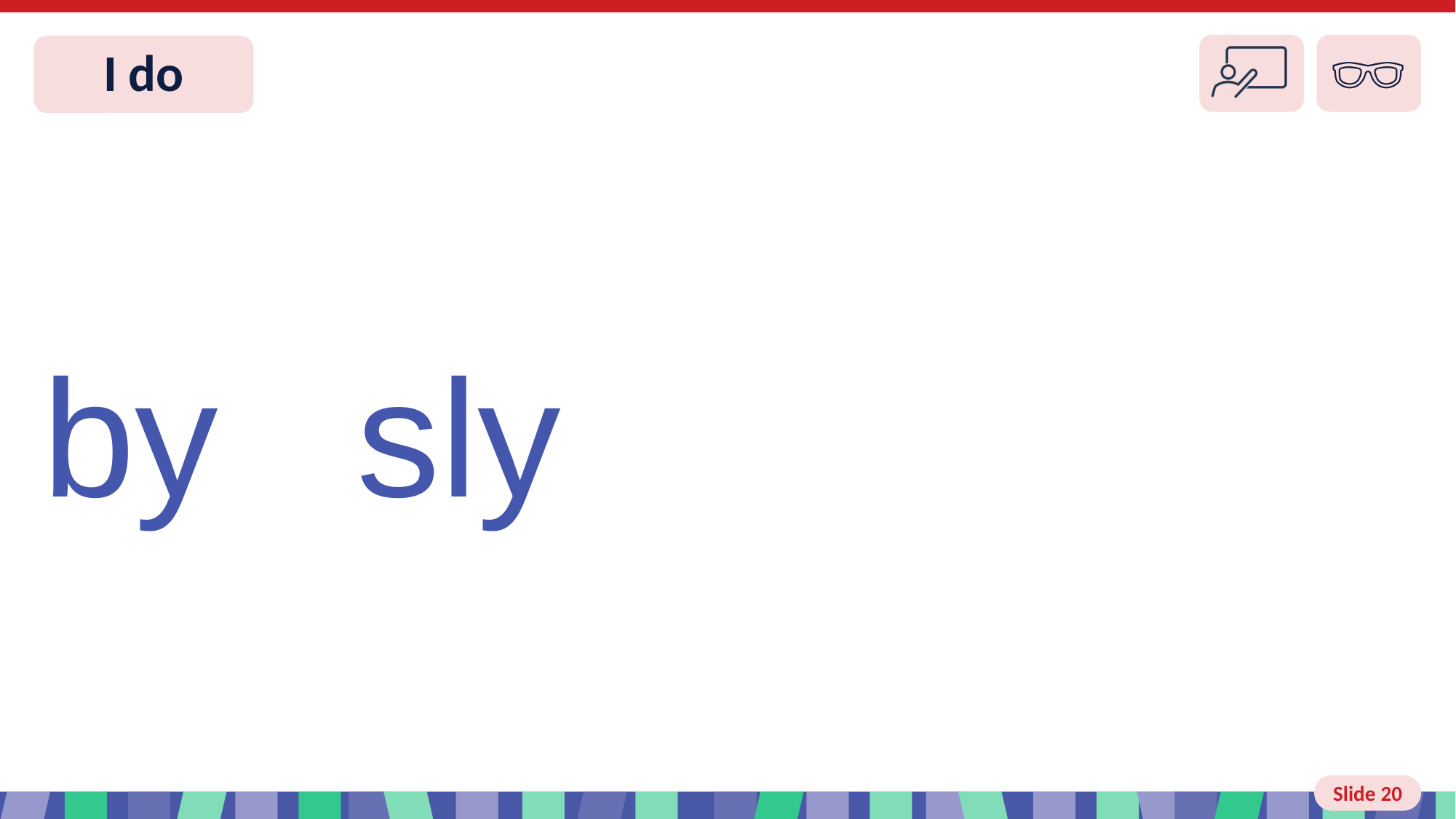

# Slide 20 I do
by   sly